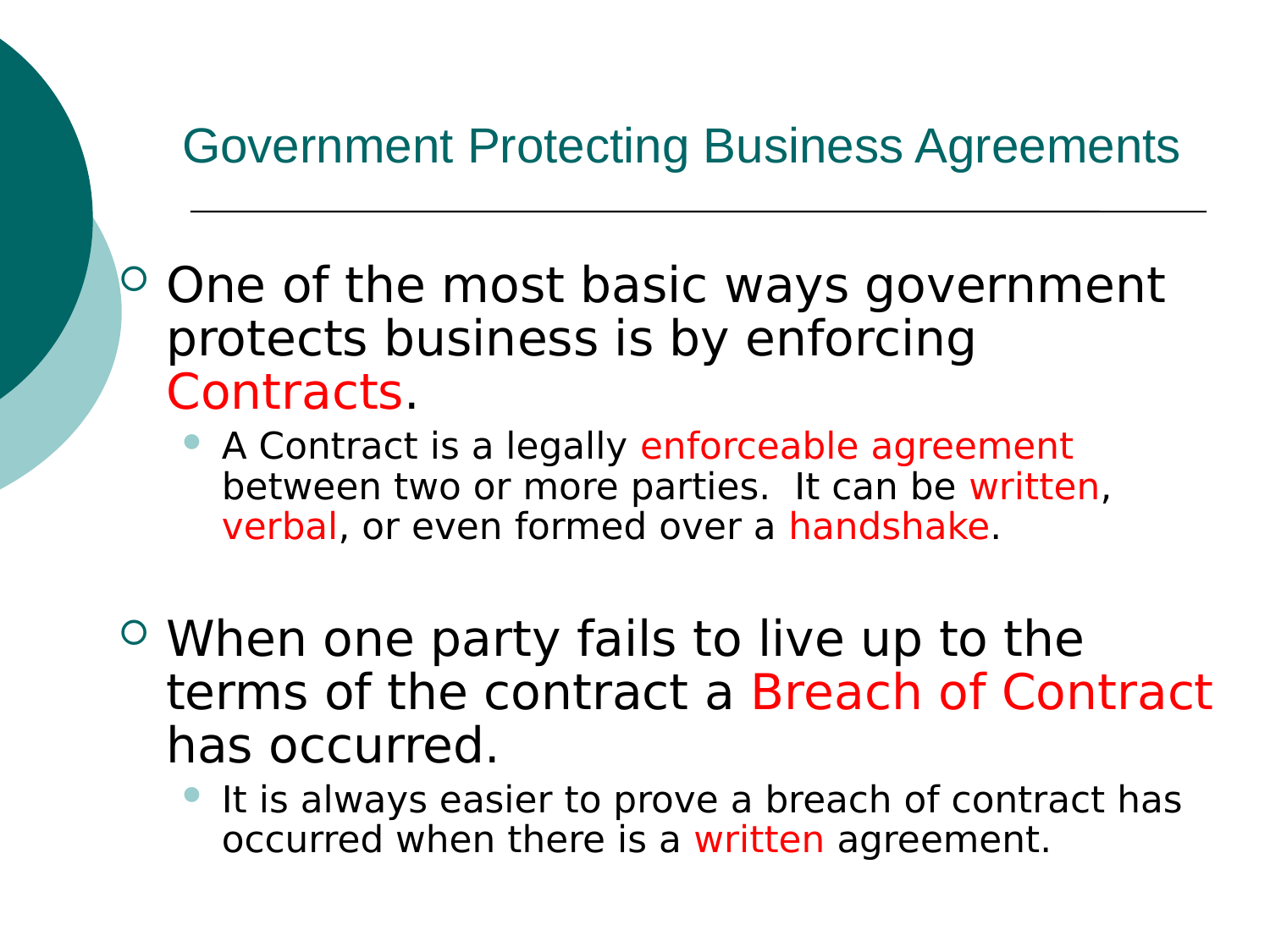

# Government Protecting Business Agreements
One of the most basic ways government protects business is by enforcing Contracts.
A Contract is a legally enforceable agreement between two or more parties.  It can be written, verbal, or even formed over a handshake.

When one party fails to live up to the terms of the contract a Breach of Contract has occurred.
It is always easier to prove a breach of contract has occurred when there is a written agreement.